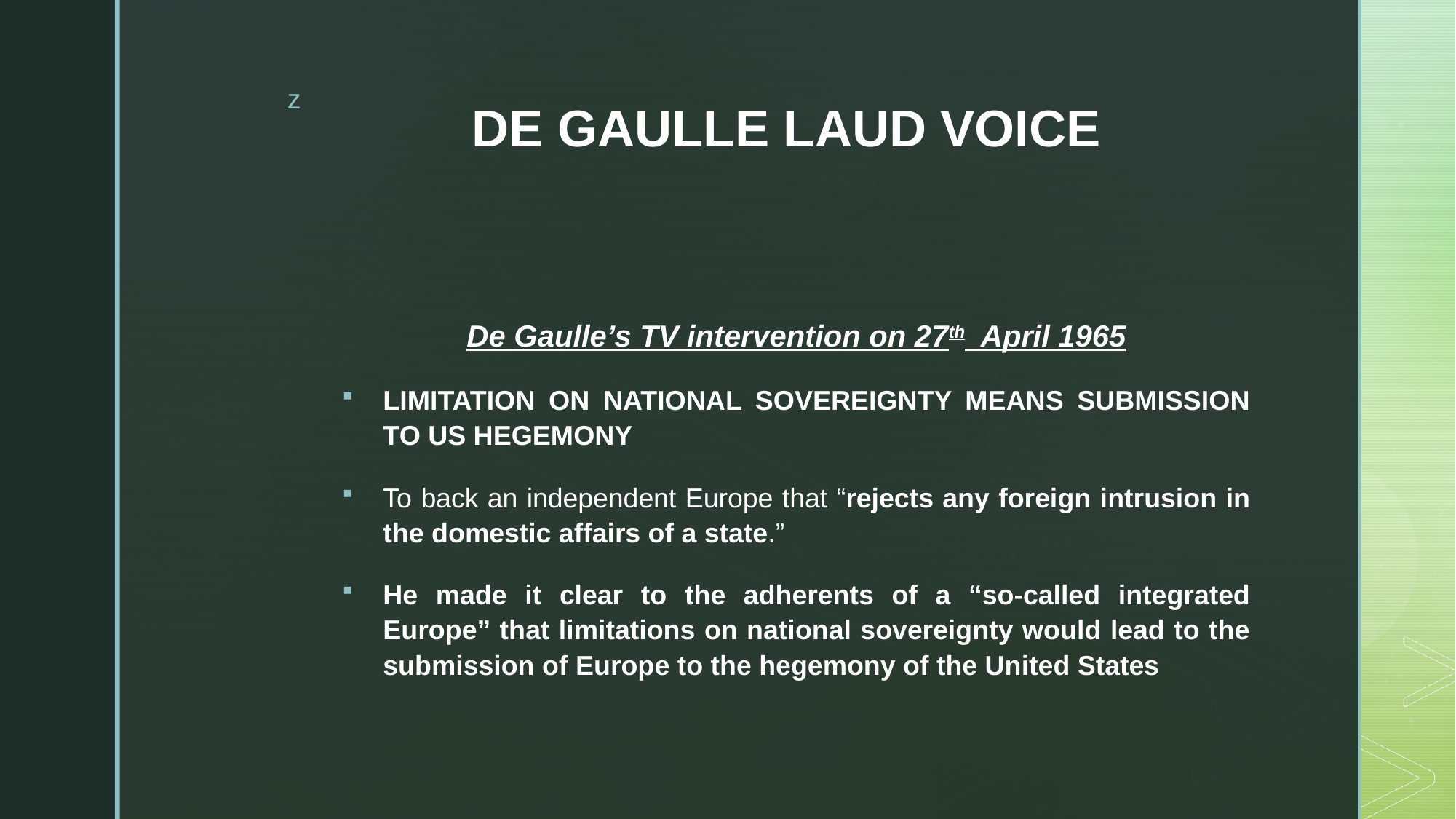

# DE GAULLE LAUD VOICE

De Gaulle’s TV intervention on 27th  April 1965
LIMITATION ON NATIONAL SOVEREIGNTY MEANS SUBMISSION TO US HEGEMONY
To back an independent Europe that “rejects any foreign intrusion in the domestic affairs of a state.”
He made it clear to the adherents of a “so-called integrated Europe” that limitations on national sovereignty would lead to the submission of Europe to the hegemony of the United States